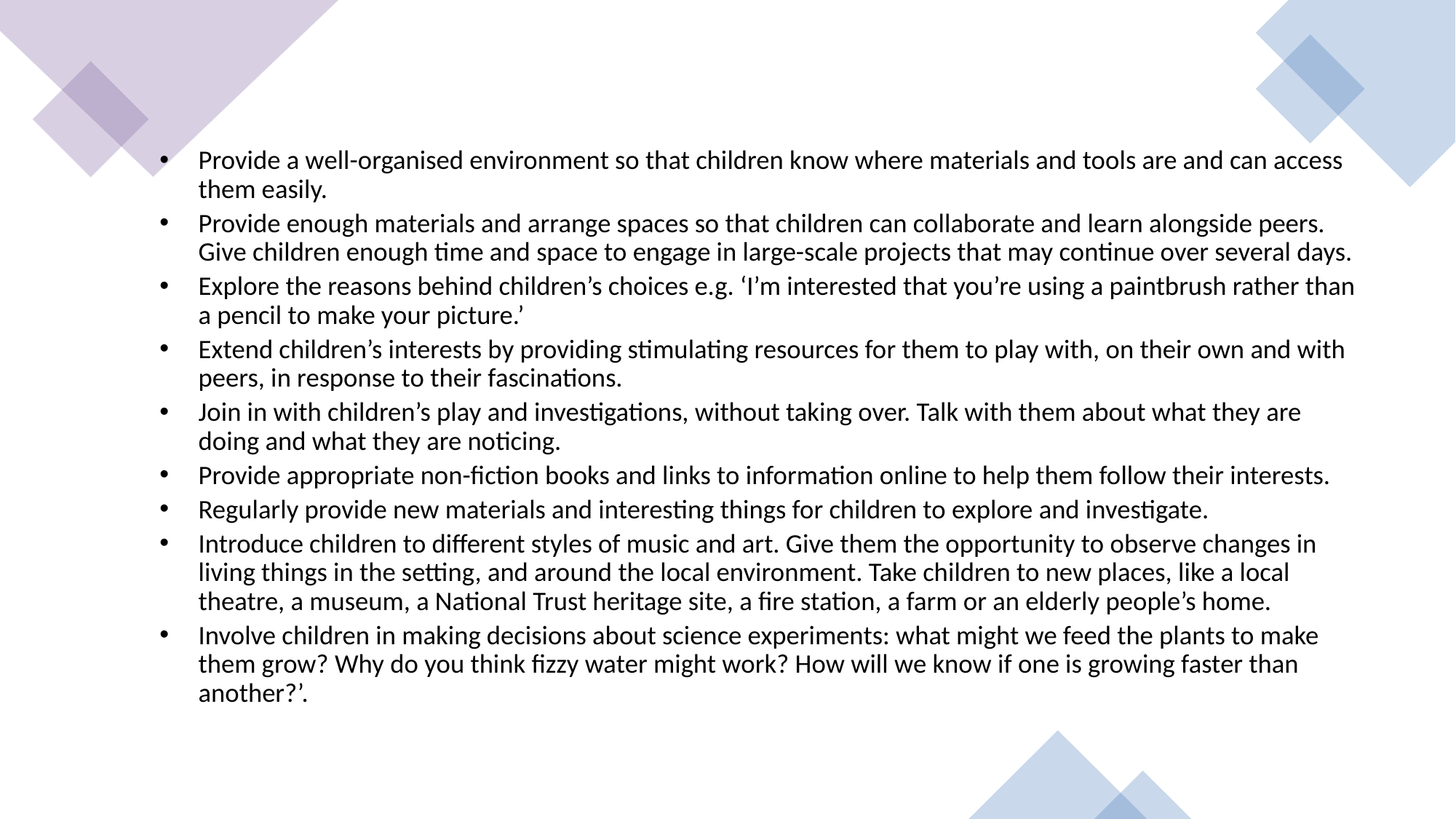

Provide a well-organised environment so that children know where materials and tools are and can access them easily.
Provide enough materials and arrange spaces so that children can collaborate and learn alongside peers. Give children enough time and space to engage in large-scale projects that may continue over several days.
Explore the reasons behind children’s choices e.g. ‘I’m interested that you’re using a paintbrush rather than a pencil to make your picture.’
Extend children’s interests by providing stimulating resources for them to play with, on their own and with peers, in response to their fascinations.
Join in with children’s play and investigations, without taking over. Talk with them about what they are doing and what they are noticing.
Provide appropriate non-fiction books and links to information online to help them follow their interests.
Regularly provide new materials and interesting things for children to explore and investigate.
Introduce children to different styles of music and art. Give them the opportunity to observe changes in living things in the setting, and around the local environment. Take children to new places, like a local theatre, a museum, a National Trust heritage site, a fire station, a farm or an elderly people’s home.
Involve children in making decisions about science experiments: what might we feed the plants to make them grow? Why do you think fizzy water might work? How will we know if one is growing faster than another?’.